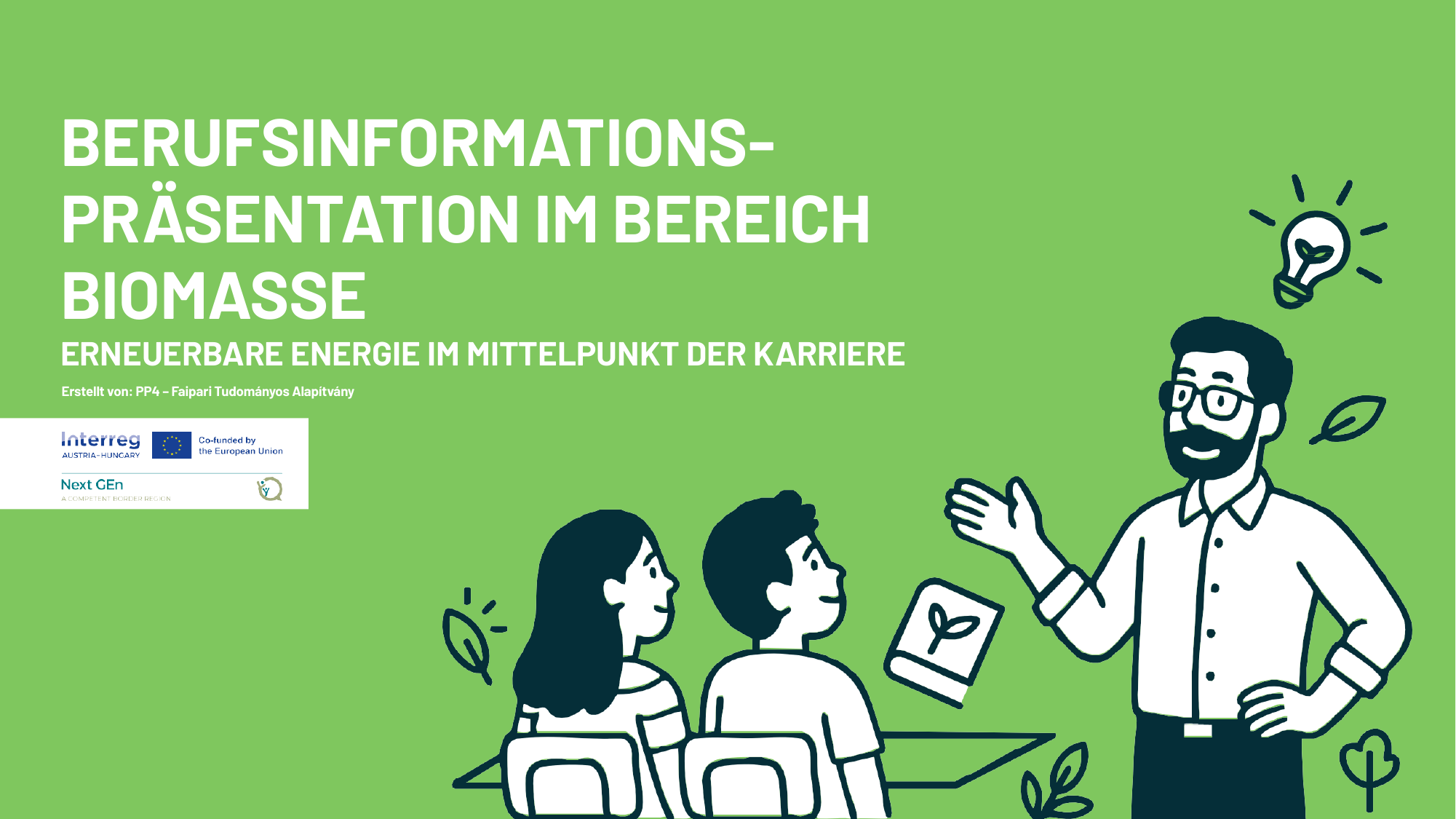

# BERUFSINFORMATIONS-PRÄSENTATION IM BEREICH BIOMASSE
ERNEUERBARE ENERGIE IM MITTELPUNKT DER KARRIERE
Erstellt von: PP4 – Faipari Tudományos Alapítvány